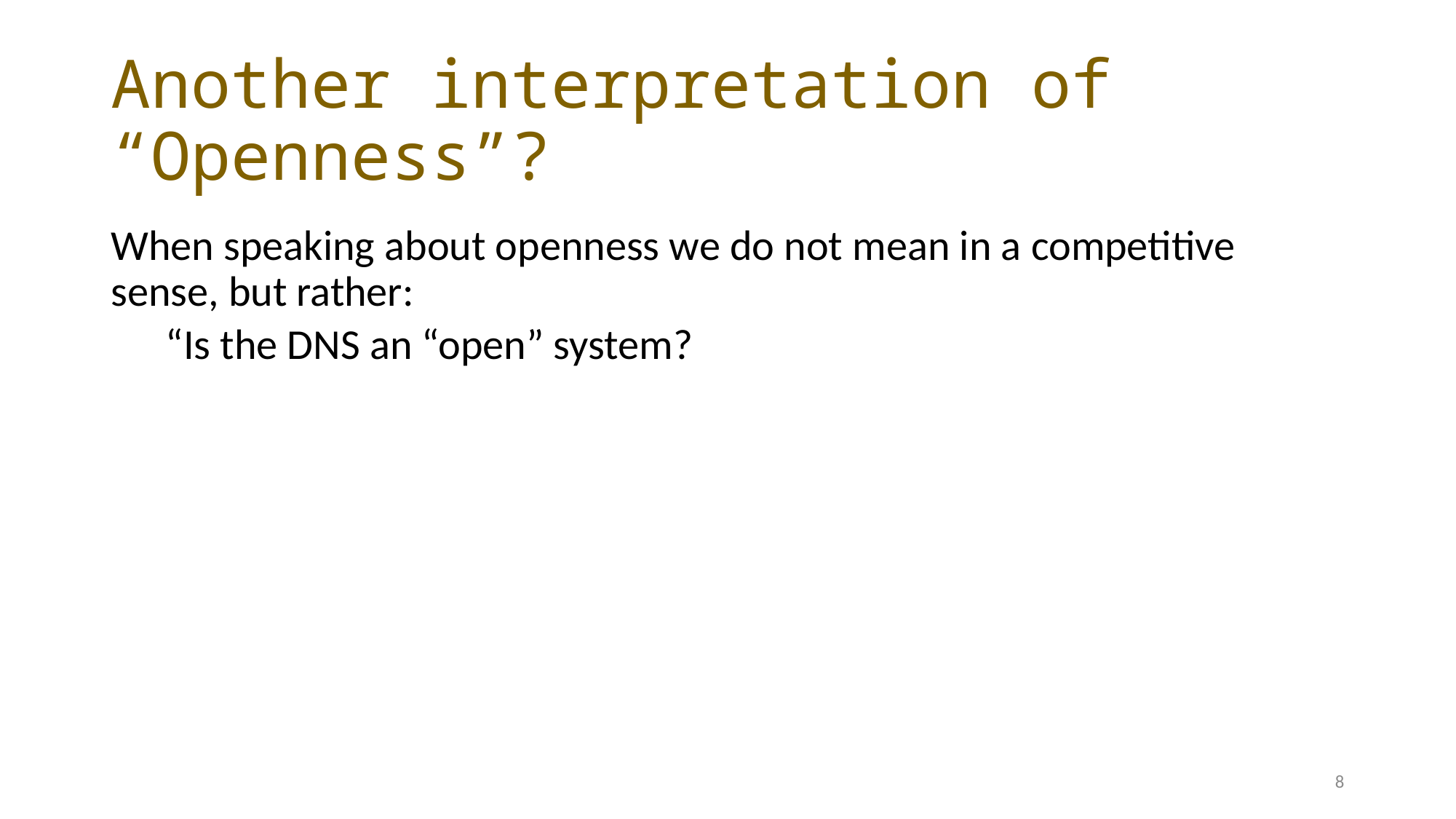

# Another interpretation of “Openness”?
When speaking about openness we do not mean in a competitive sense, but rather:
“Is the DNS an “open” system?
8